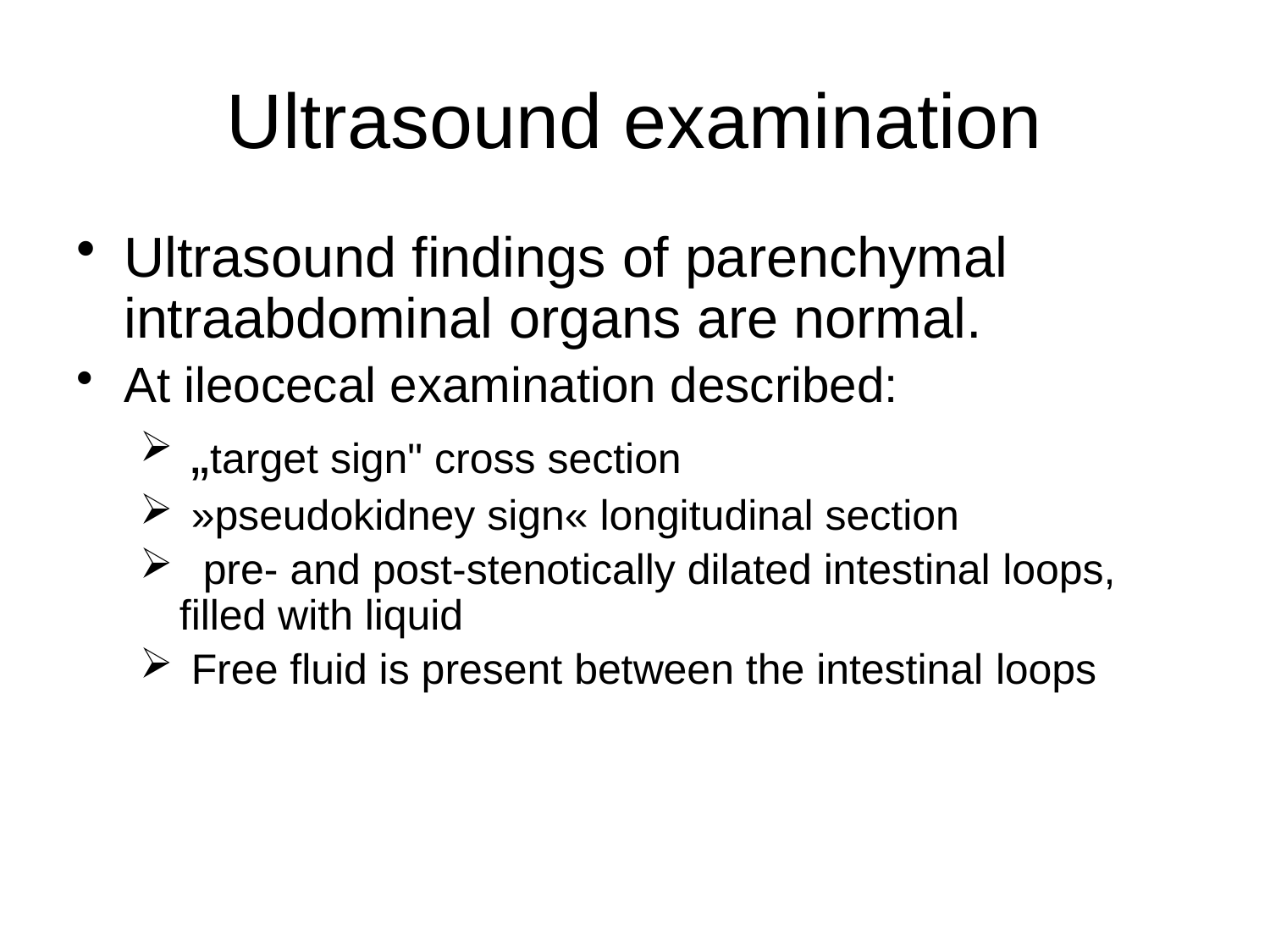

# Ultrasound examination
Ultrasound findings of parenchymal intraabdominal organs are normal.
At ileocecal examination described:
 „target sign" cross section
 »pseudokidney sign« longitudinal section
  pre- and post-stenotically dilated intestinal loops, filled with liquid
 Free fluid is present between the intestinal loops